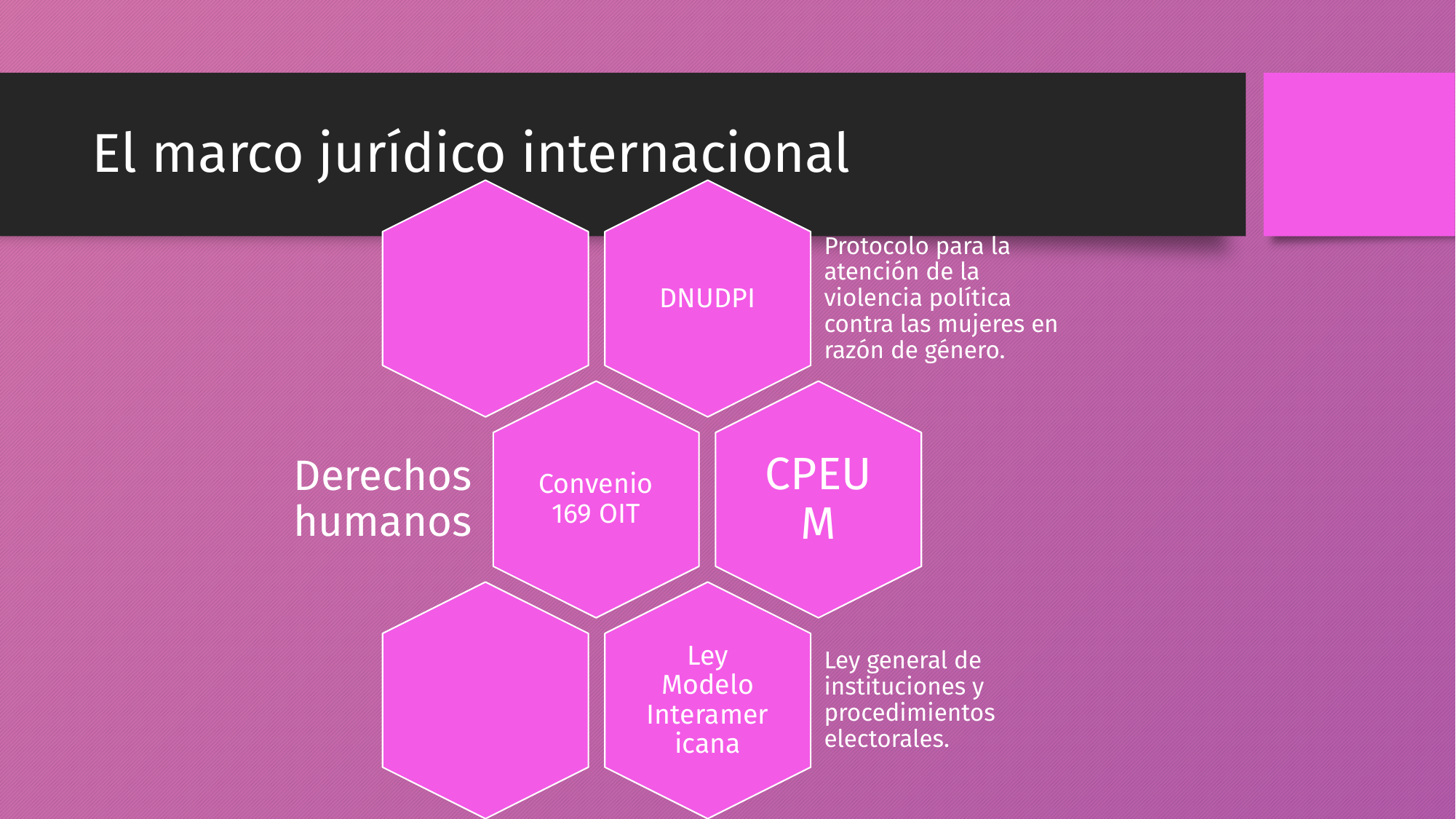

# El marco jurídico internacional
DNUDPI
Protocolo para la atención de la violencia política contra las mujeres en razón de género.

Convenio 169 OIT
Derechos humanos
CPEUM
Ley Modelo Interamericana
Ley general de instituciones y procedimientos electorales.